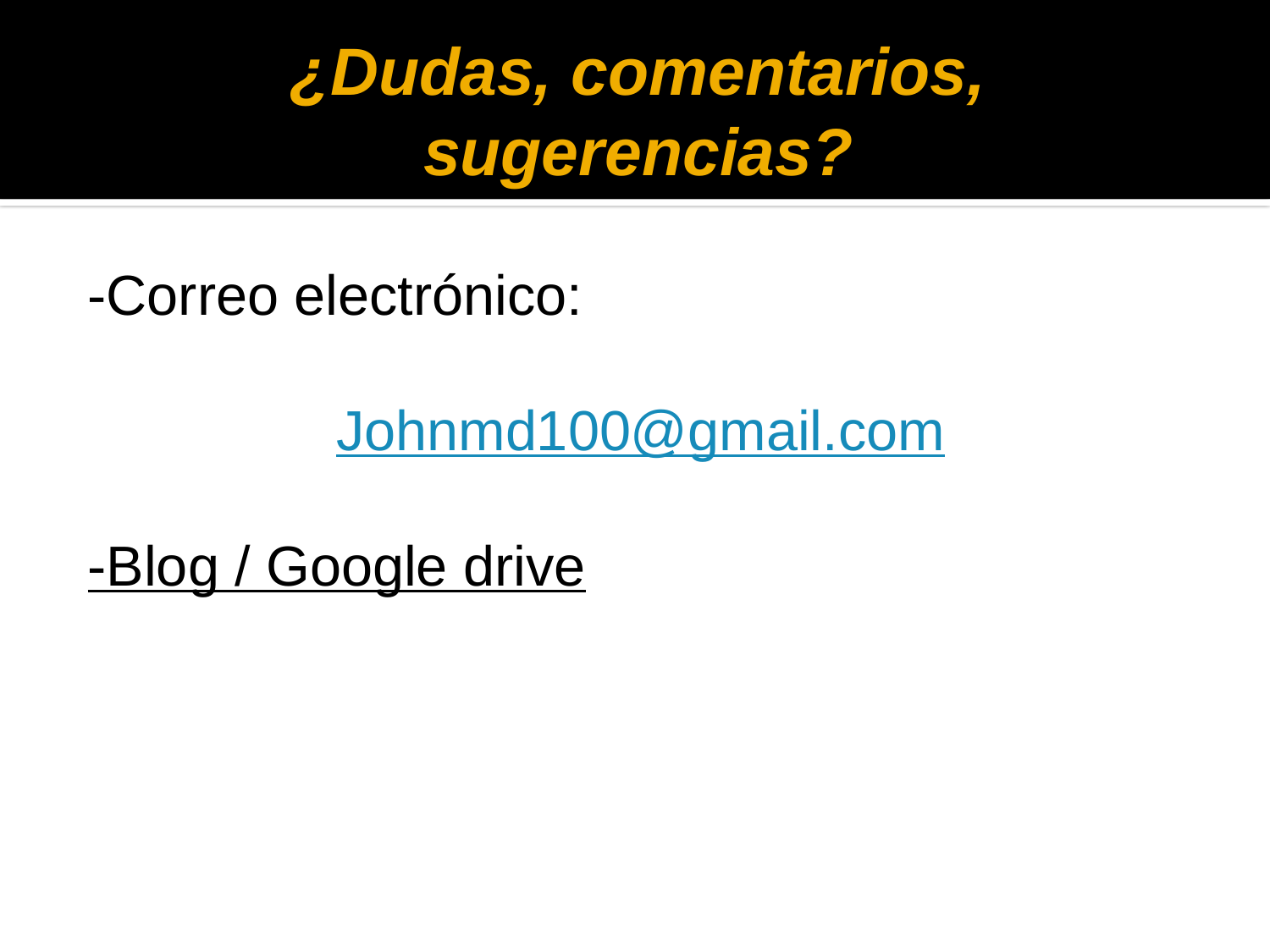

# ¿Dudas, comentarios, sugerencias?
-Correo electrónico:

Johnmd100@gmail.com

-Blog / Google drive